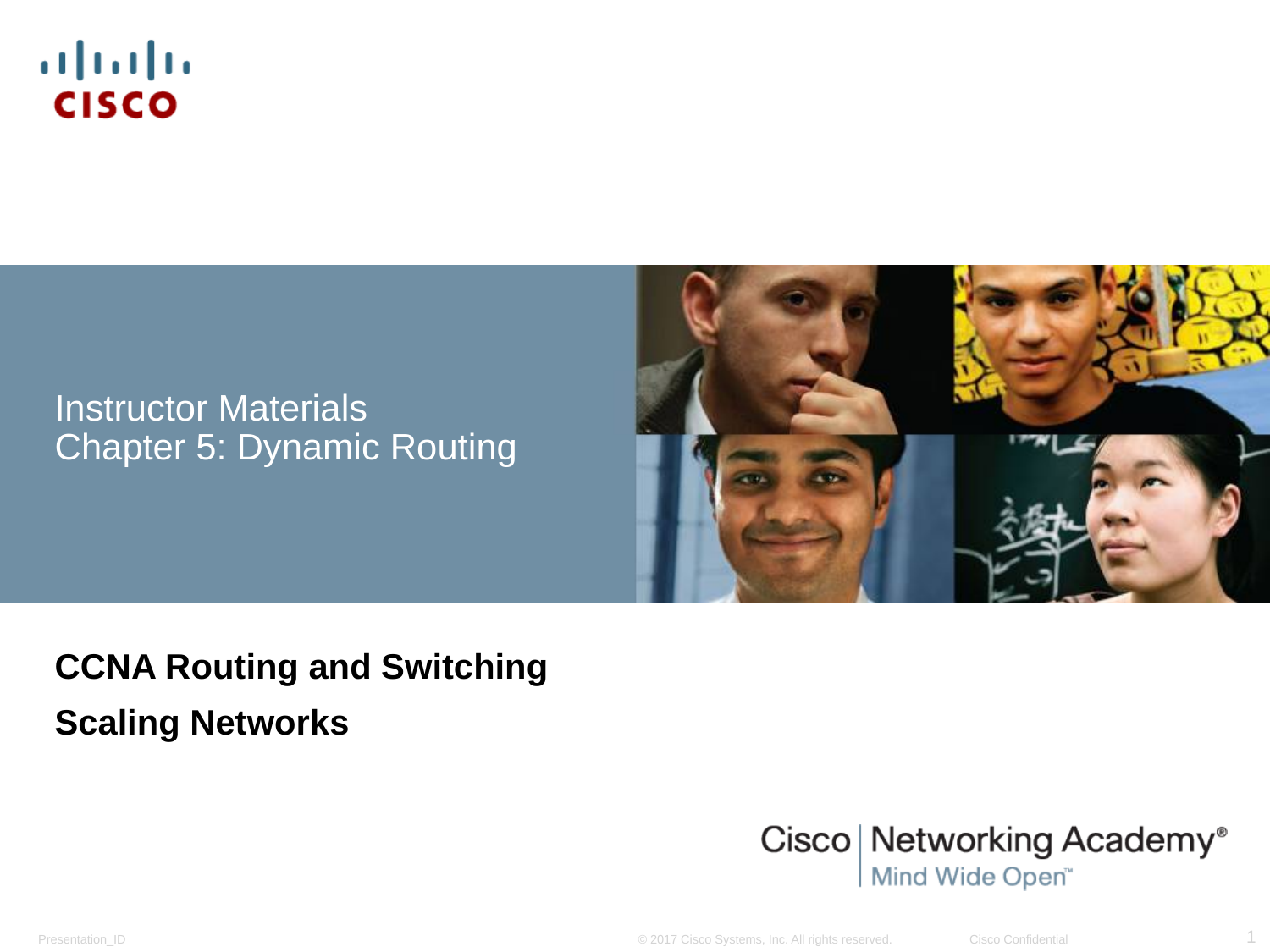

# Instructor Materials Chapter 5: Dynamic Routing
CCNA Routing and Switching
Scaling Networks